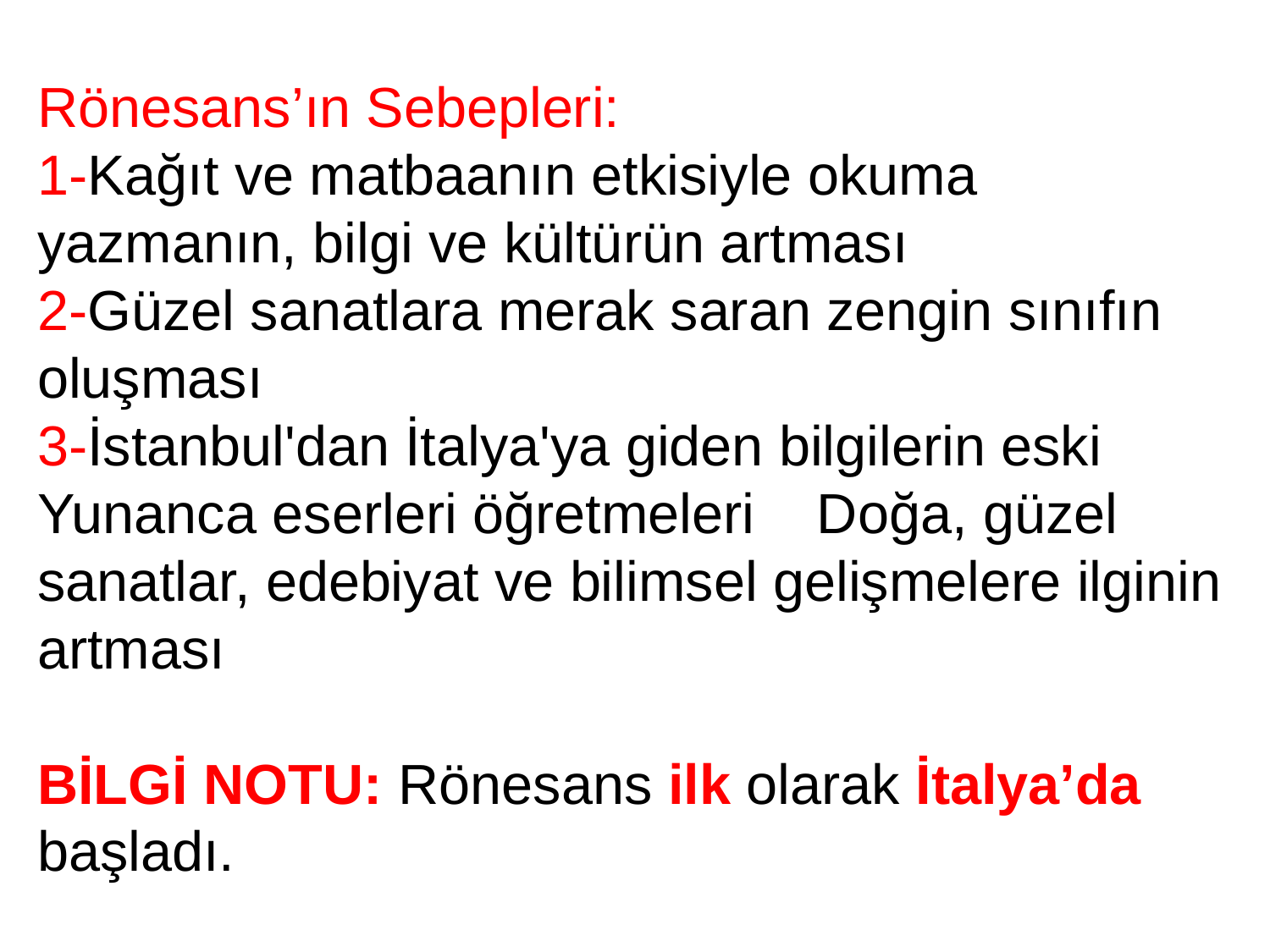

Rönesans’ın Sebepleri:
1-Kağıt ve matbaanın etkisiyle okuma yazmanın, bilgi ve kültürün artması
2-Güzel sanatlara merak saran zengin sınıfın oluşması
3-İstanbul'dan İtalya'ya giden bilgilerin eski Yunanca eserleri öğretmeleri    Doğa, güzel sanatlar, edebiyat ve bilimsel gelişmelere ilginin artması

BİLGİ NOTU: Rönesans ilk olarak İtalya’da başladı.